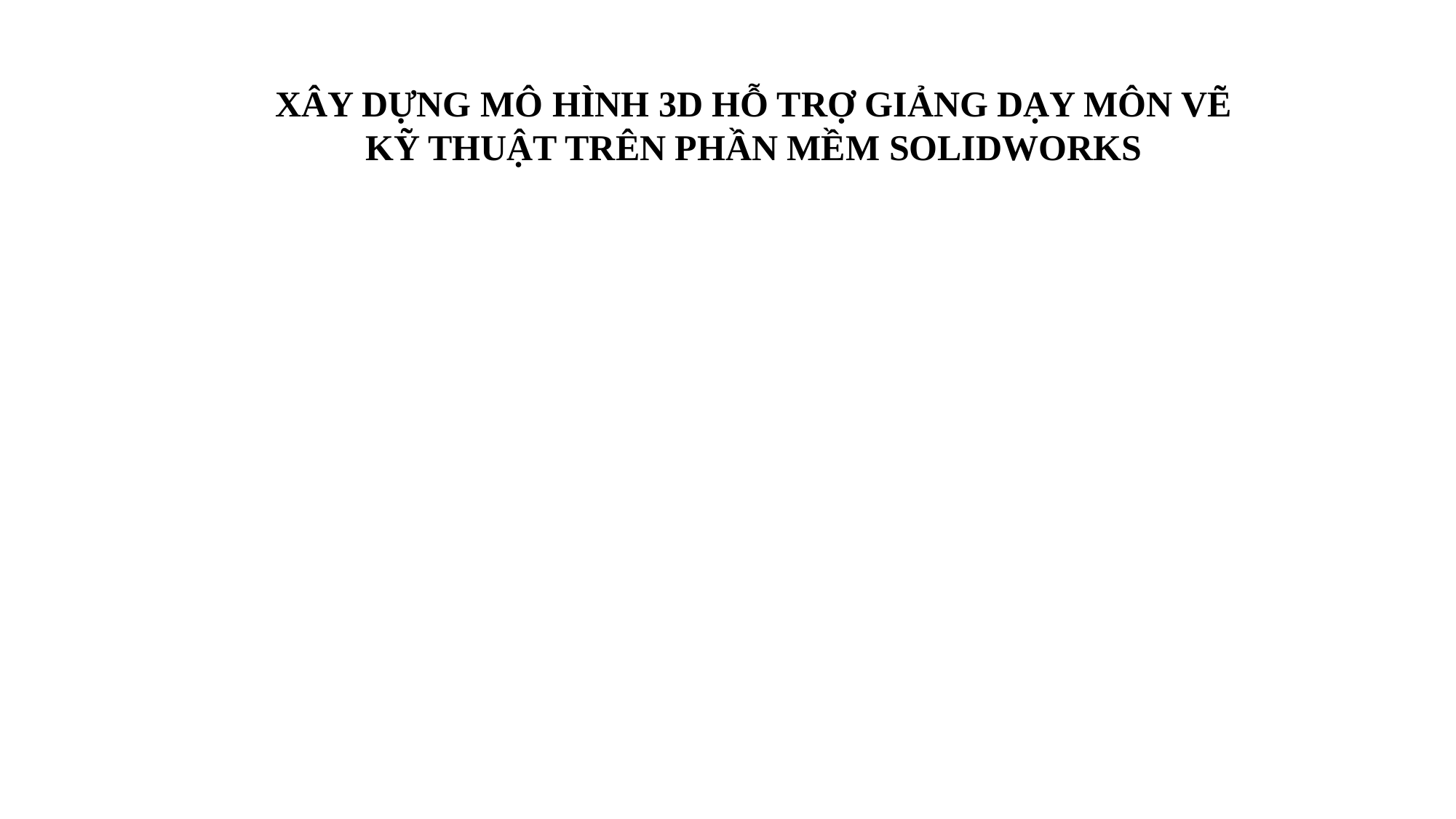

XÂY DỰNG MÔ HÌNH 3D HỖ TRỢ GIẢNG DẠY MÔN VẼ KỸ THUẬT TRÊN PHẦN MỀM SOLIDWORKS